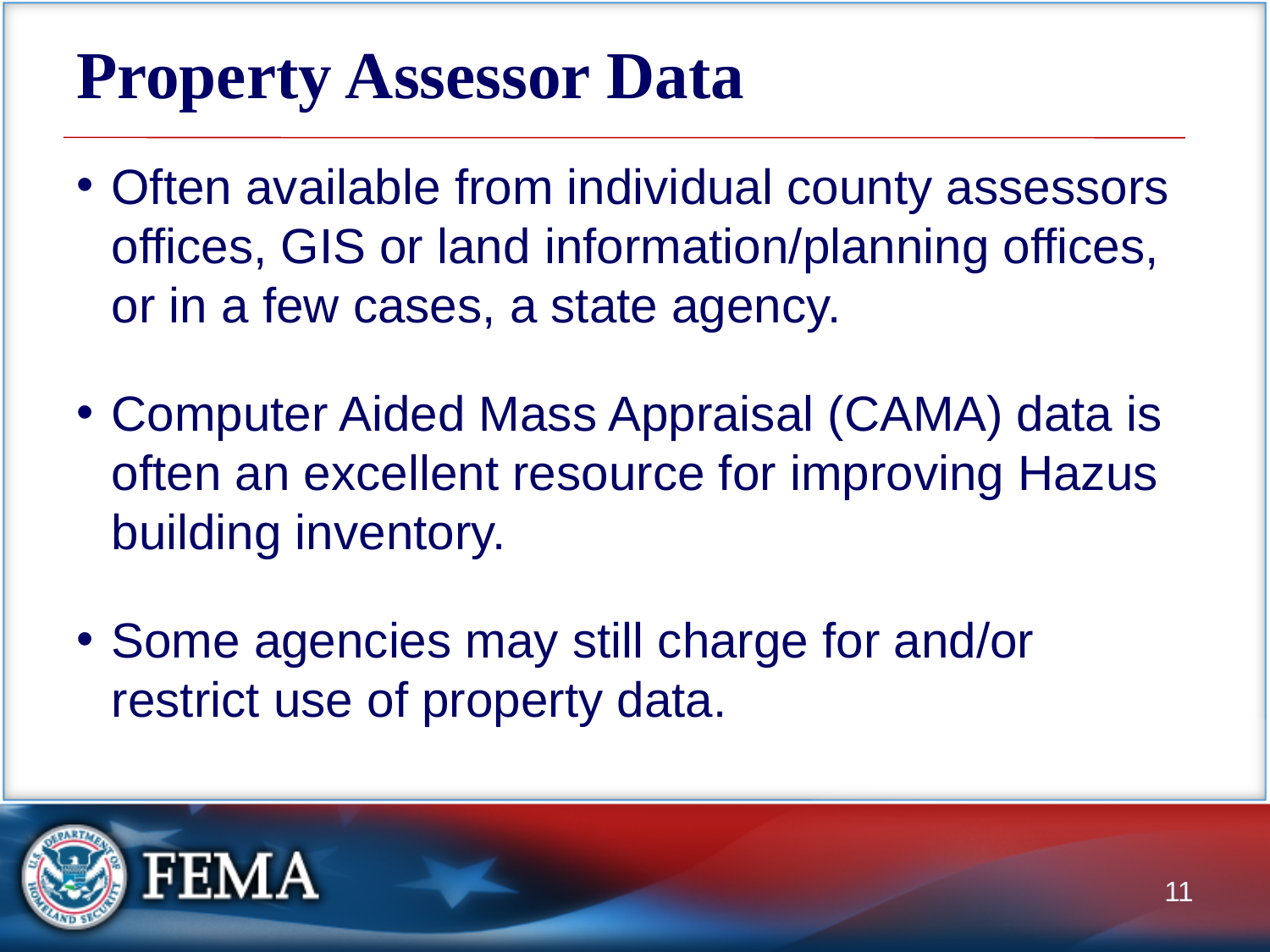

# Property Assessor Data
Often available from individual county assessors offices, GIS or land information/planning offices, or in a few cases, a state agency.
Computer Aided Mass Appraisal (CAMA) data is often an excellent resource for improving Hazus building inventory.
Some agencies may still charge for and/or restrict use of property data.
11